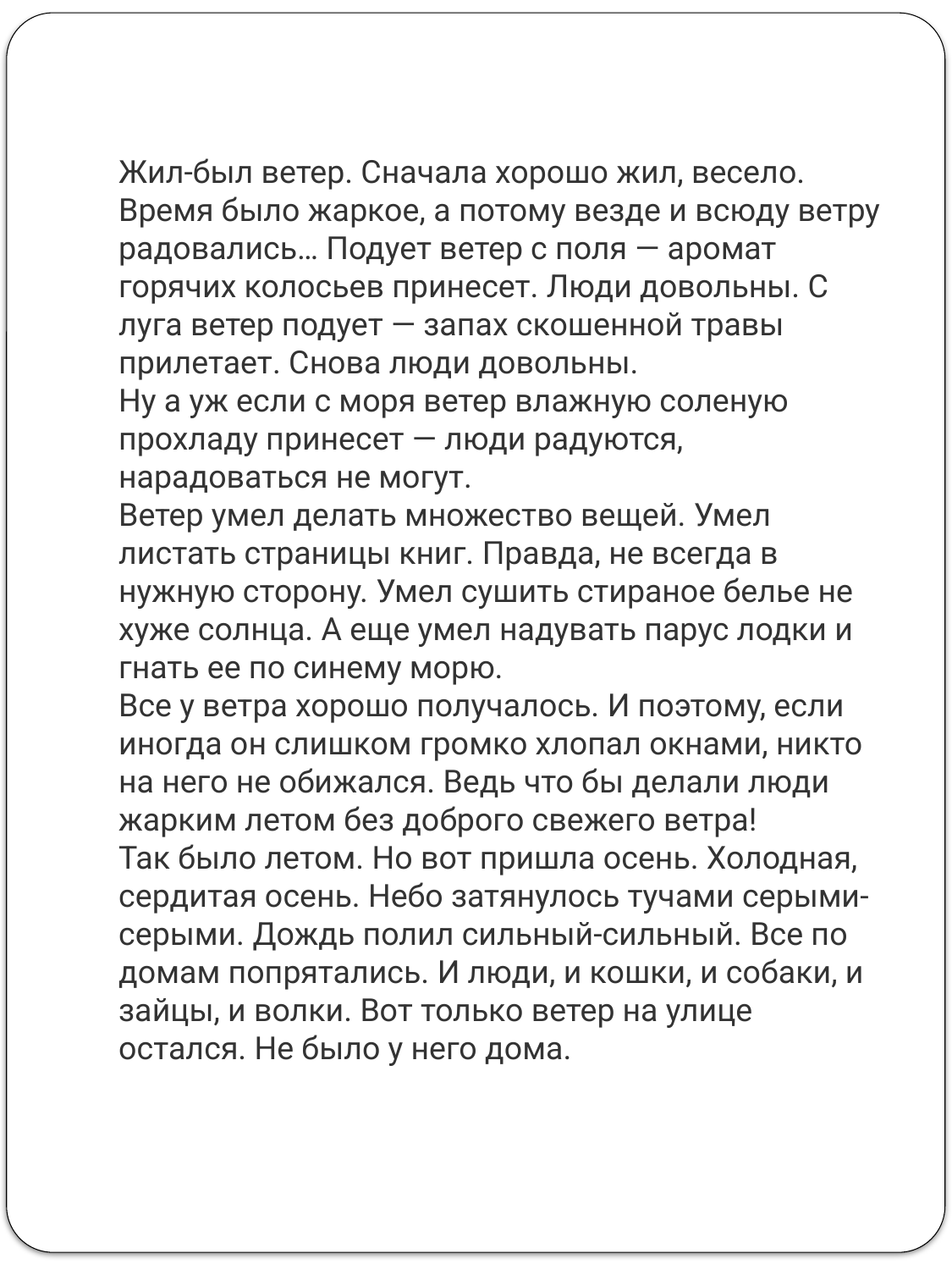

Жил-был ветер. Сначала хорошо жил, весело. Время было жаркое, а потому везде и всюду ветру радовались… Подует ветер с поля — аромат горячих колосьев принесет. Люди довольны. С луга ветер подует — запах скошенной травы прилетает. Снова люди довольны.
Ну а уж если с моря ветер влажную соленую прохладу принесет — люди радуются, нарадоваться не могут.
Ветер умел делать множество вещей. Умел листать страницы книг. Правда, не всегда в нужную сторону. Умел сушить стираное белье не хуже солнца. А еще умел надувать парус лодки и гнать ее по синему морю.
Все у ветра хорошо получалось. И поэтому, если иногда он слишком громко хлопал окнами, никто на него не обижался. Ведь что бы делали люди жарким летом без доброго свежего ветра!
Так было летом. Но вот пришла осень. Холодная, сердитая осень. Небо затянулось тучами серыми-серыми. Дождь полил сильный-сильный. Все по домам попрятались. И люди, и кошки, и собаки, и зайцы, и волки. Вот только ветер на улице остался. Не было у него дома.